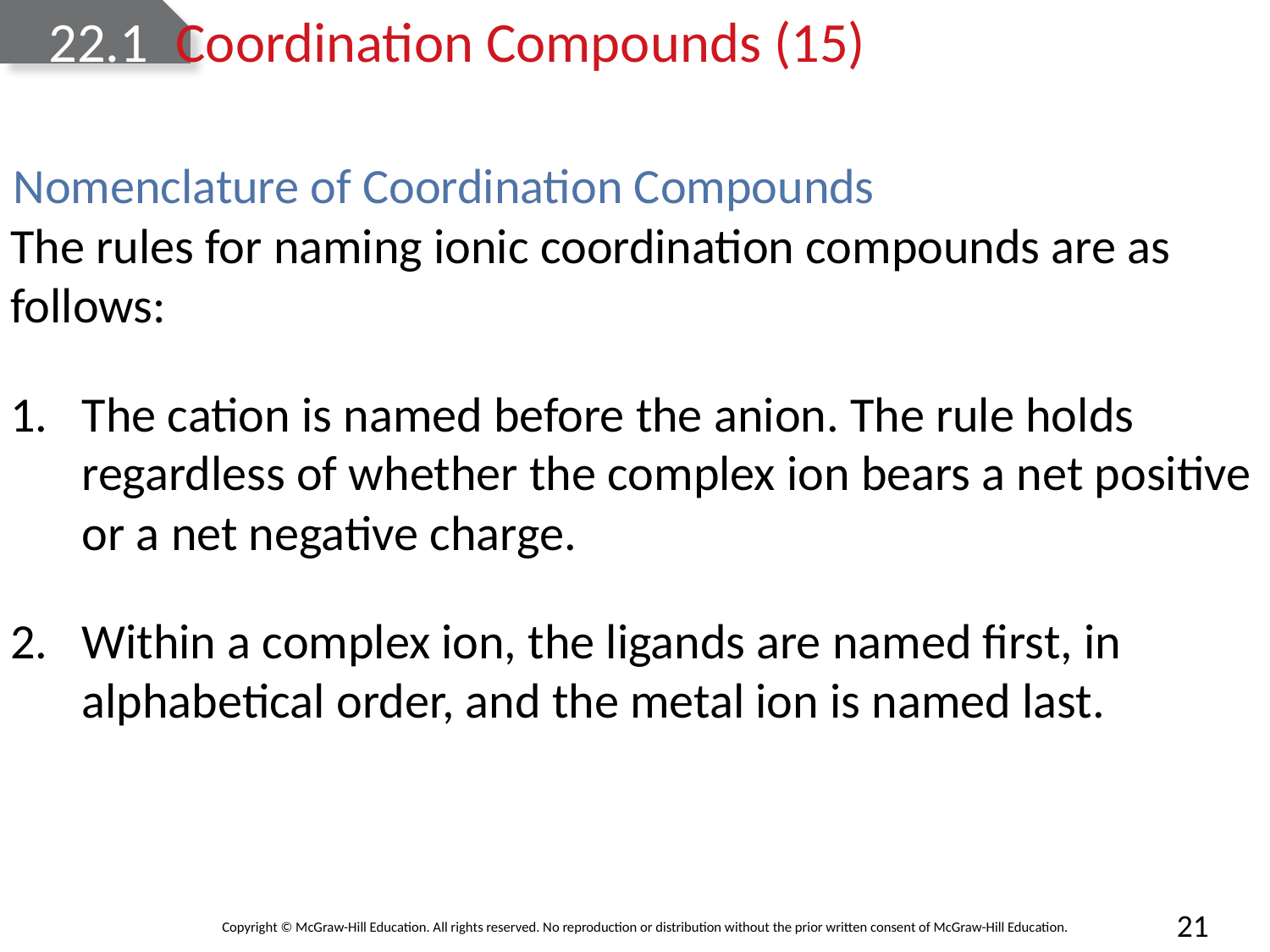

# 22.1	Coordination Compounds (15)
Nomenclature of Coordination Compounds
The rules for naming ionic coordination compounds are as follows:
The cation is named before the anion. The rule holds regardless of whether the complex ion bears a net positive or a net negative charge.
Within a complex ion, the ligands are named first, in alphabetical order, and the metal ion is named last.